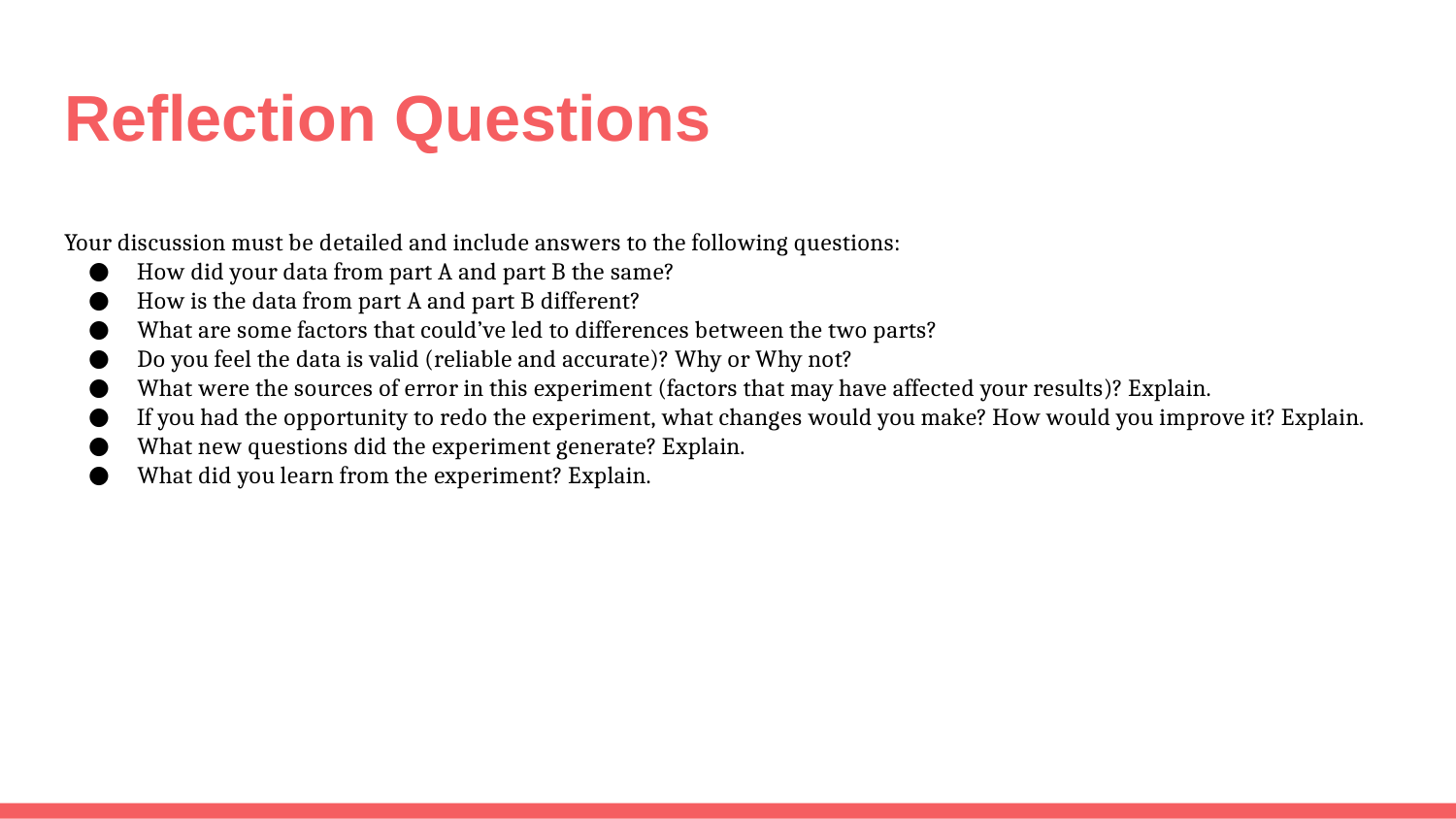

# Reflection Questions

Your discussion must be detailed and include answers to the following questions:
How did your data from part A and part B the same?
How is the data from part A and part B different?
What are some factors that could’ve led to differences between the two parts?
Do you feel the data is valid (reliable and accurate)? Why or Why not?
What were the sources of error in this experiment (factors that may have affected your results)? Explain.
If you had the opportunity to redo the experiment, what changes would you make? How would you improve it? Explain.
What new questions did the experiment generate? Explain.
What did you learn from the experiment? Explain.